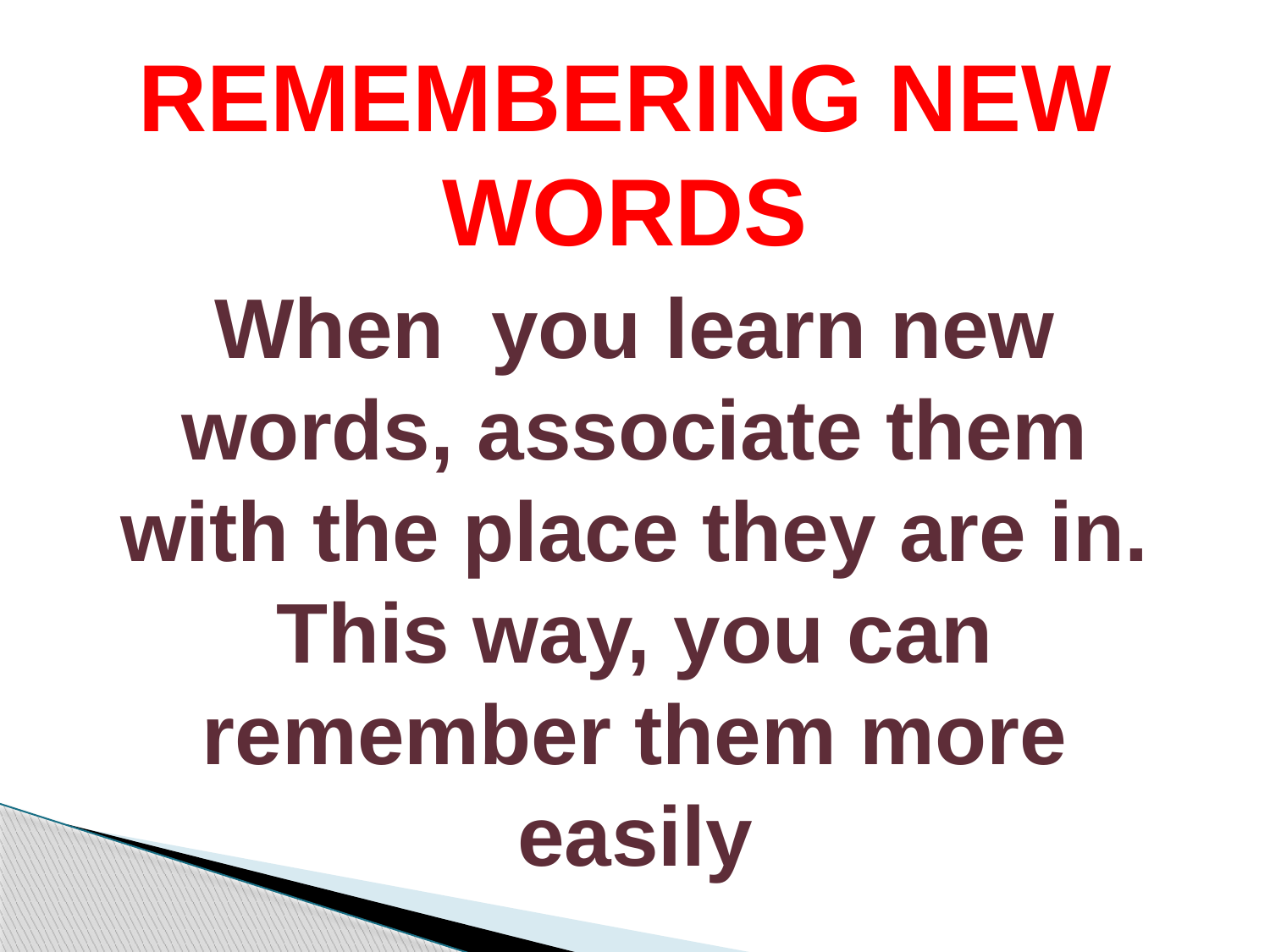

REMEMBERING NEW WORDS
When  you learn new words, associate them with the place they are in. This way, you can remember them more easily